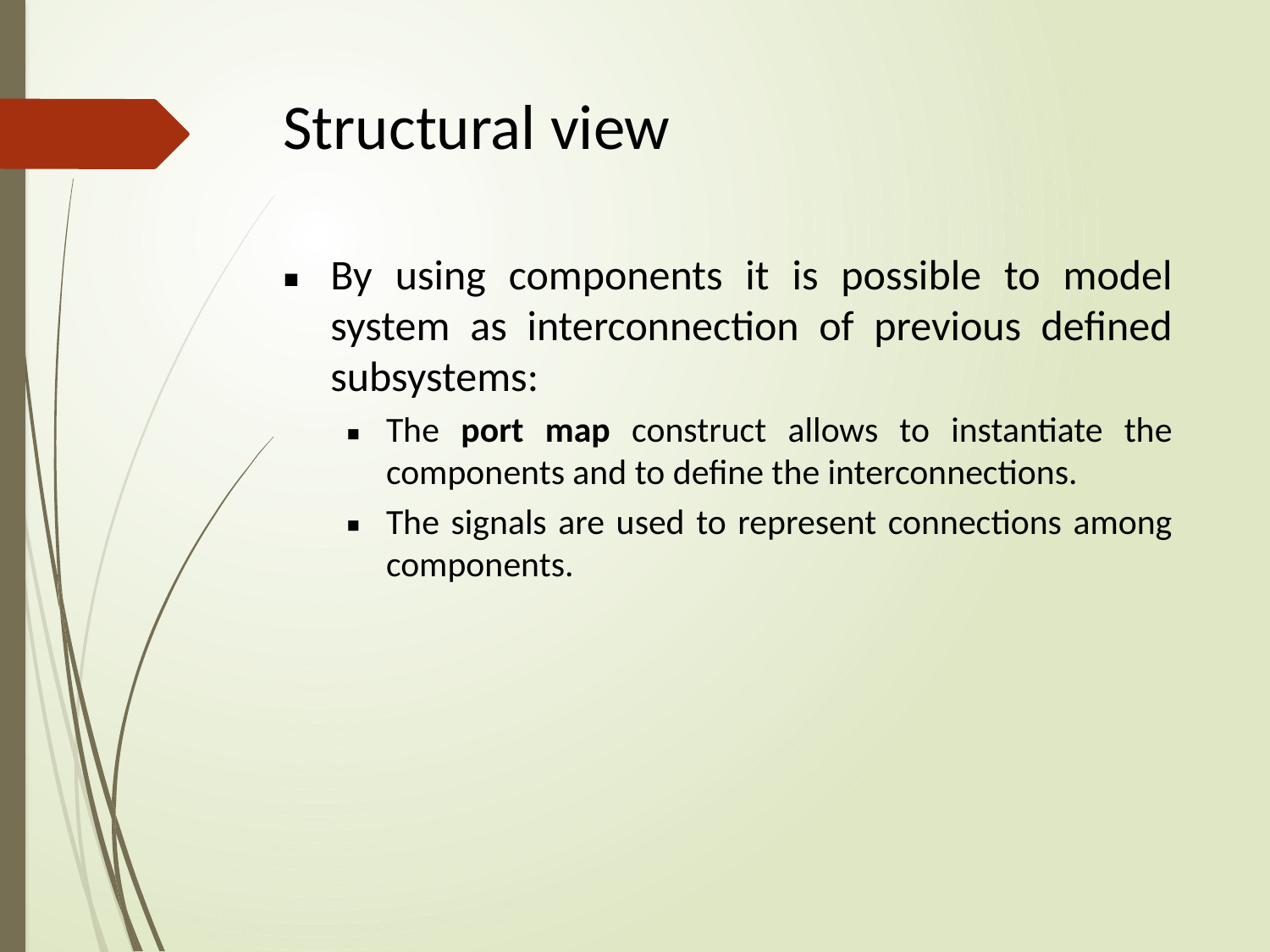

# Structural view
By using components it is possible to model system as interconnection of previous defined subsystems:
The port map construct allows to instantiate the components and to define the interconnections.
The signals are used to represent connections among components.